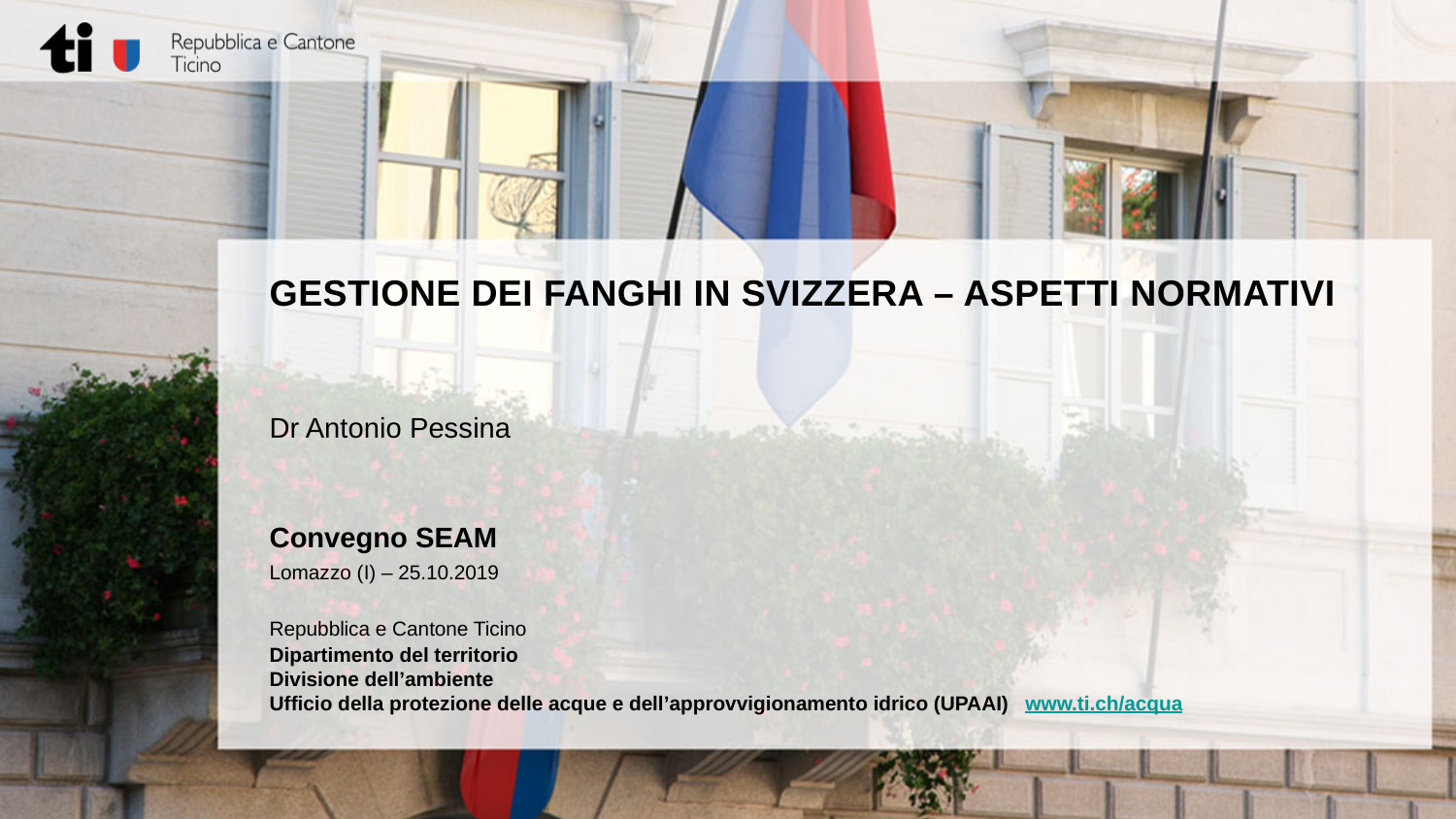

# GESTIONE DEI FANGHI IN SVIZZERA – ASPETTI NORMATIVI
Dr Antonio Pessina
Convegno SEAM

Lomazzo (I) – 25.10.2019

Dipartimento del territorio
Divisione dell’ambiente
Ufficio della protezione delle acque e dell’approvvigionamento idrico (UPAAI)   www.ti.ch/acqua